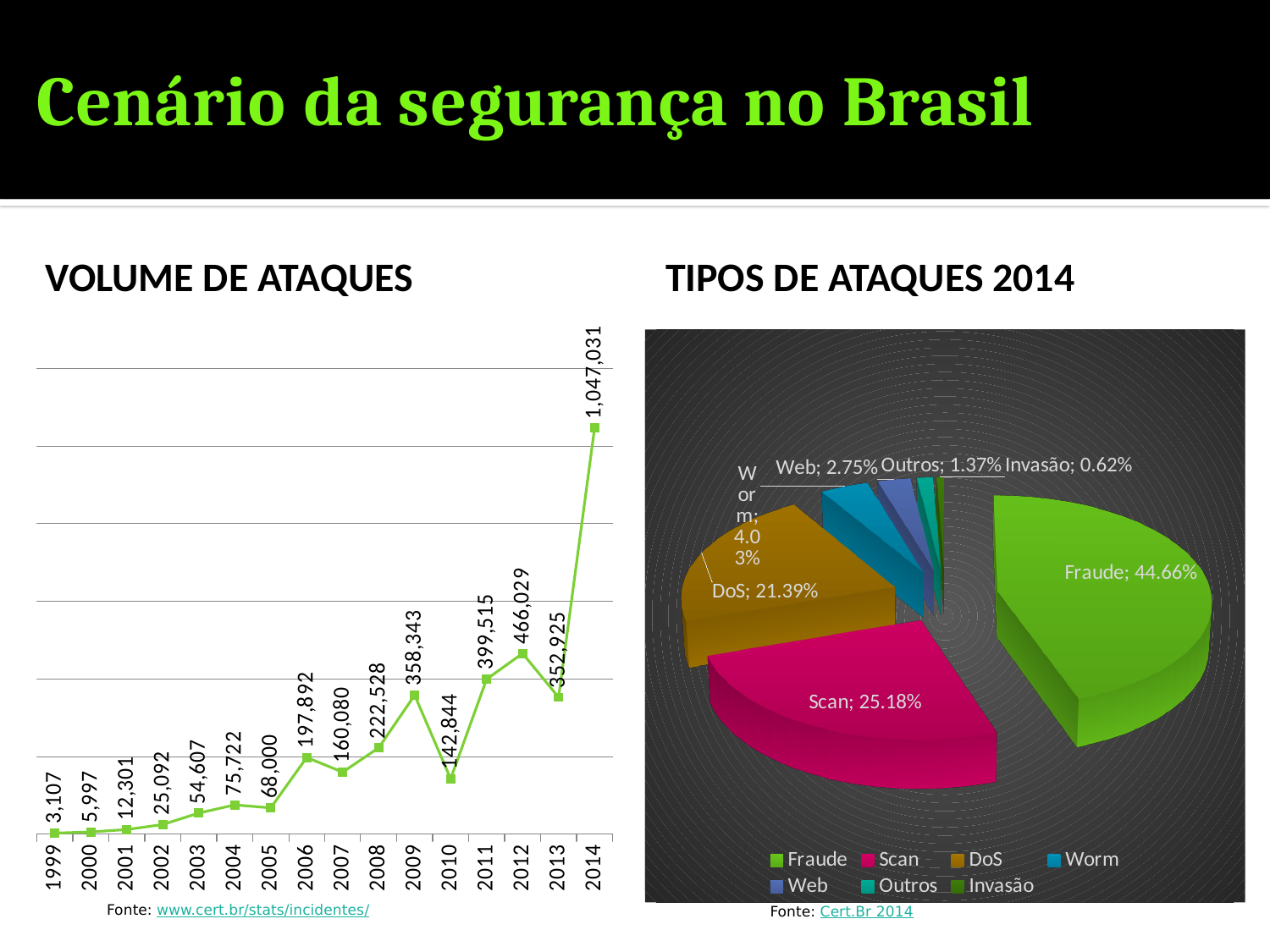

# Cenário da segurança no Brasil
Volume de ataques
Tipos de ataques 2014

### Chart

| Category | Ataques |
|---|---|
| 1999 | 3107.0 |
| 2000 | 5997.0 |
| 2001 | 12301.0 |
| 2002 | 25092.0 |
| 2003 | 54607.0 |
| 2004 | 75722.0 |
| 2005 | 68000.0 |
| 2006 | 197892.0 |
| 2007 | 160080.0 |
| 2008 | 222528.0 |
| 2009 | 358343.0 |
| 2010 | 142844.0 |
| 2011 | 399515.0 |
| 2012 | 466029.0 |
| 2013 | 352925.0 |
| 2014 | 1047031.0 |

[unsupported chart]

Fonte: www.cert.br/stats/incidentes/
Fonte: Cert.Br 2014